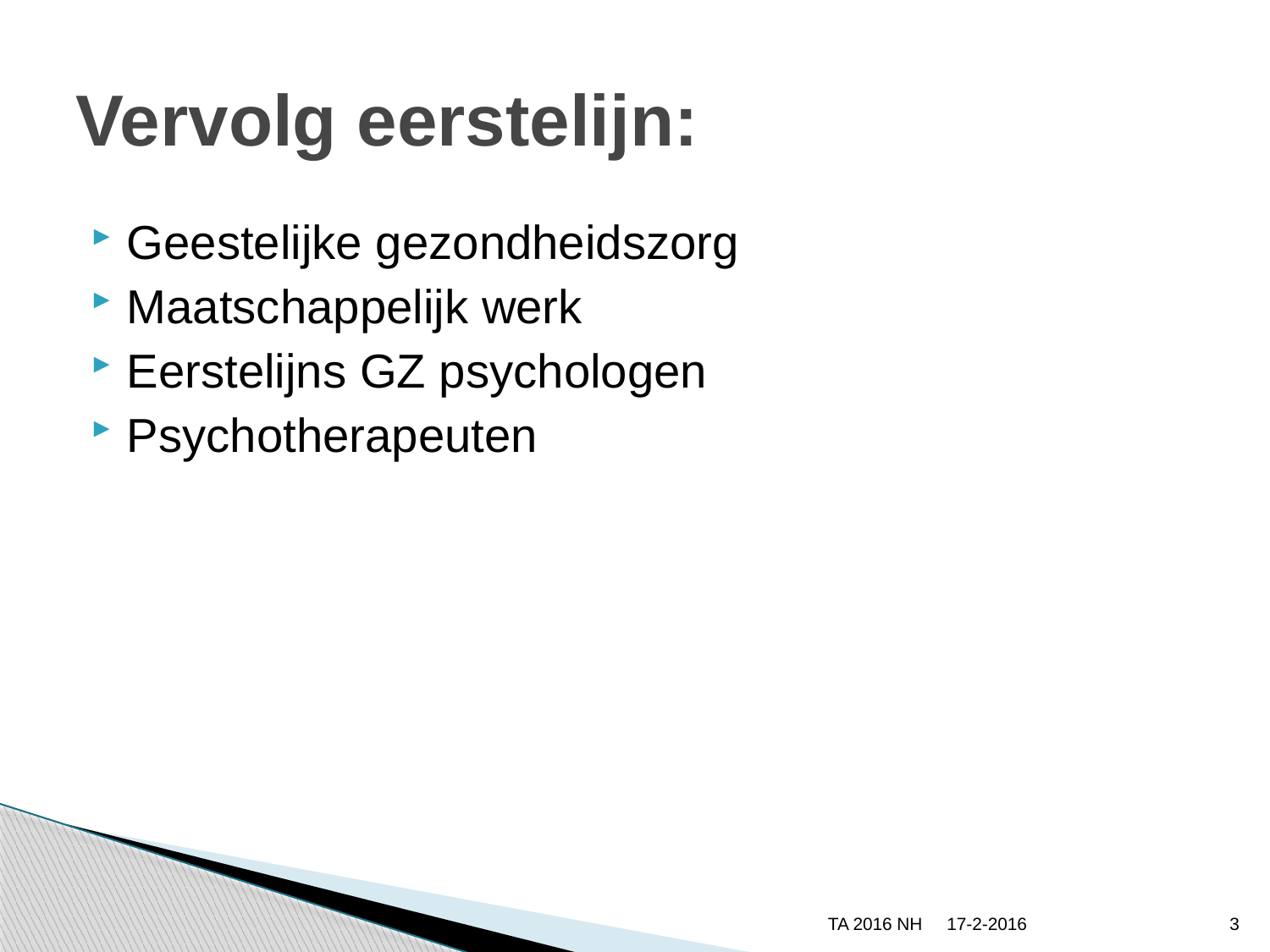

# Vervolg eerstelijn:
Geestelijke gezondheidszorg
Maatschappelijk werk
Eerstelijns GZ psychologen
Psychotherapeuten
TA 2016 NH
17-2-2016
3